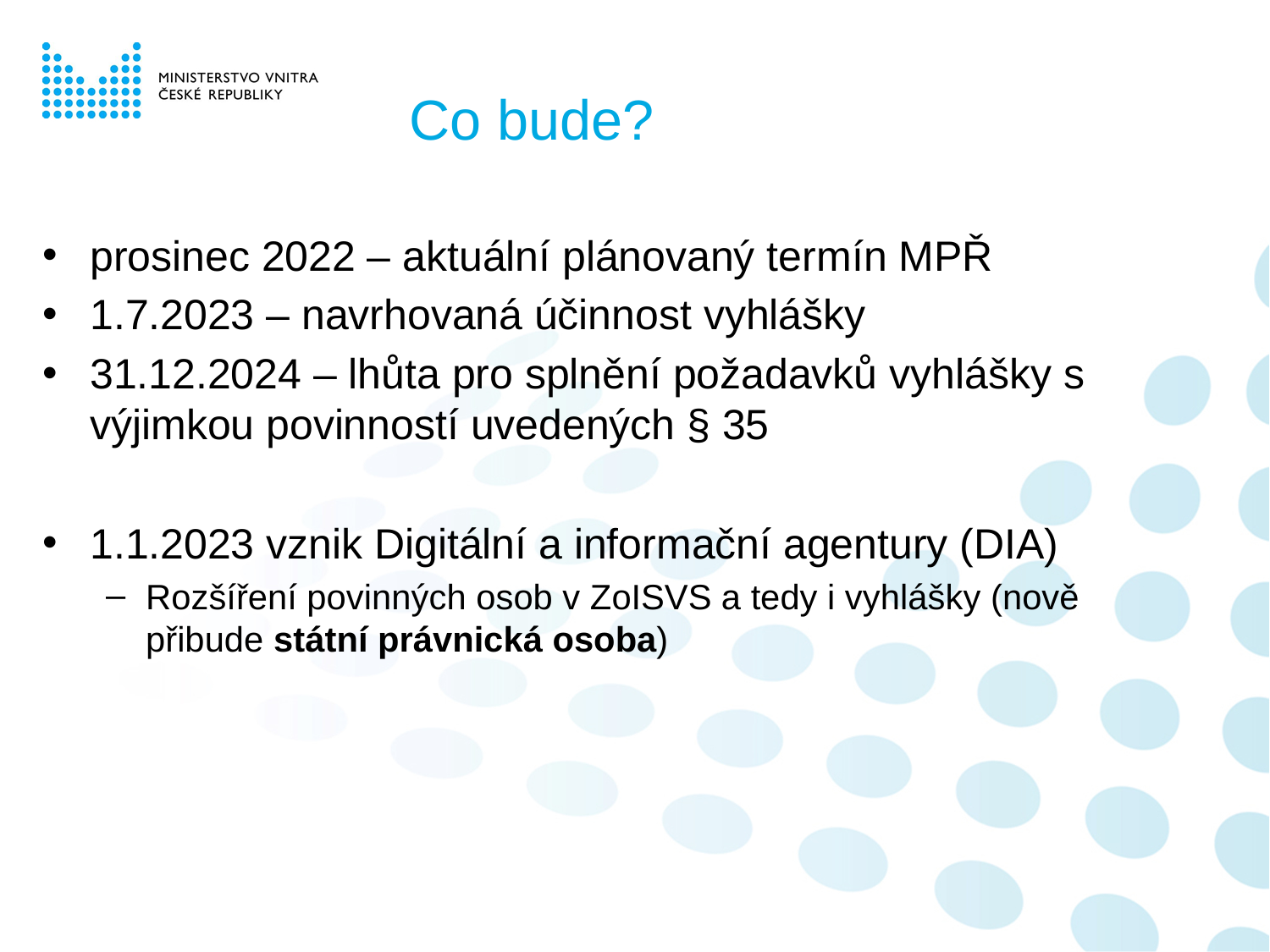

# Co bude?
prosinec 2022 – aktuální plánovaný termín MPŘ
1.7.2023 – navrhovaná účinnost vyhlášky
31.12.2024 – lhůta pro splnění požadavků vyhlášky s výjimkou povinností uvedených § 35

1.1.2023 vznik Digitální a informační agentury (DIA)
Rozšíření povinných osob v ZoISVS a tedy i vyhlášky (nově přibude státní právnická osoba)